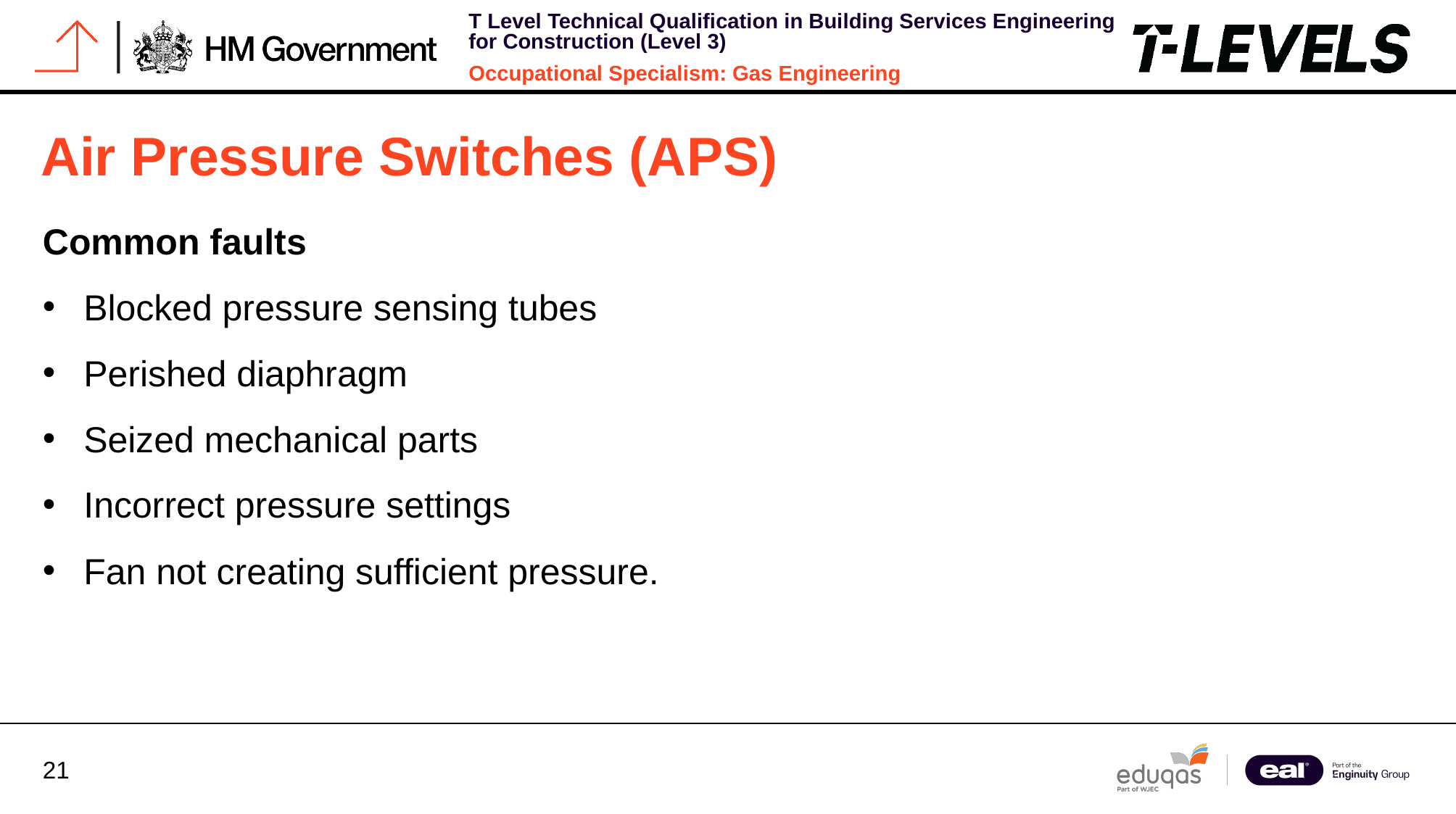

# Air Pressure Switches (APS)
Common faults
Blocked pressure sensing tubes
Perished diaphragm
Seized mechanical parts
Incorrect pressure settings
Fan not creating sufficient pressure.